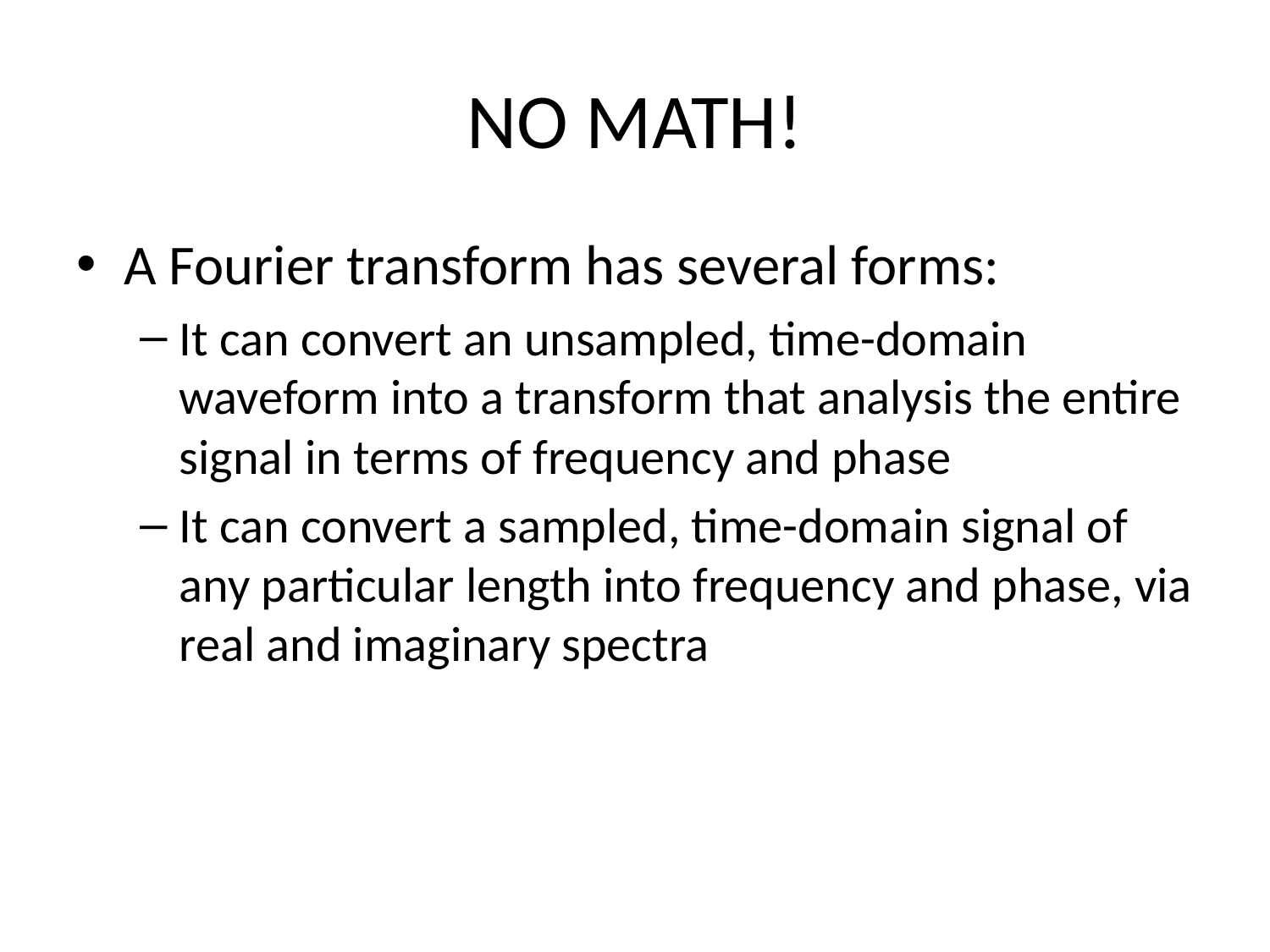

# NO MATH!
A Fourier transform has several forms:
It can convert an unsampled, time-domain waveform into a transform that analysis the entire signal in terms of frequency and phase
It can convert a sampled, time-domain signal of any particular length into frequency and phase, via real and imaginary spectra